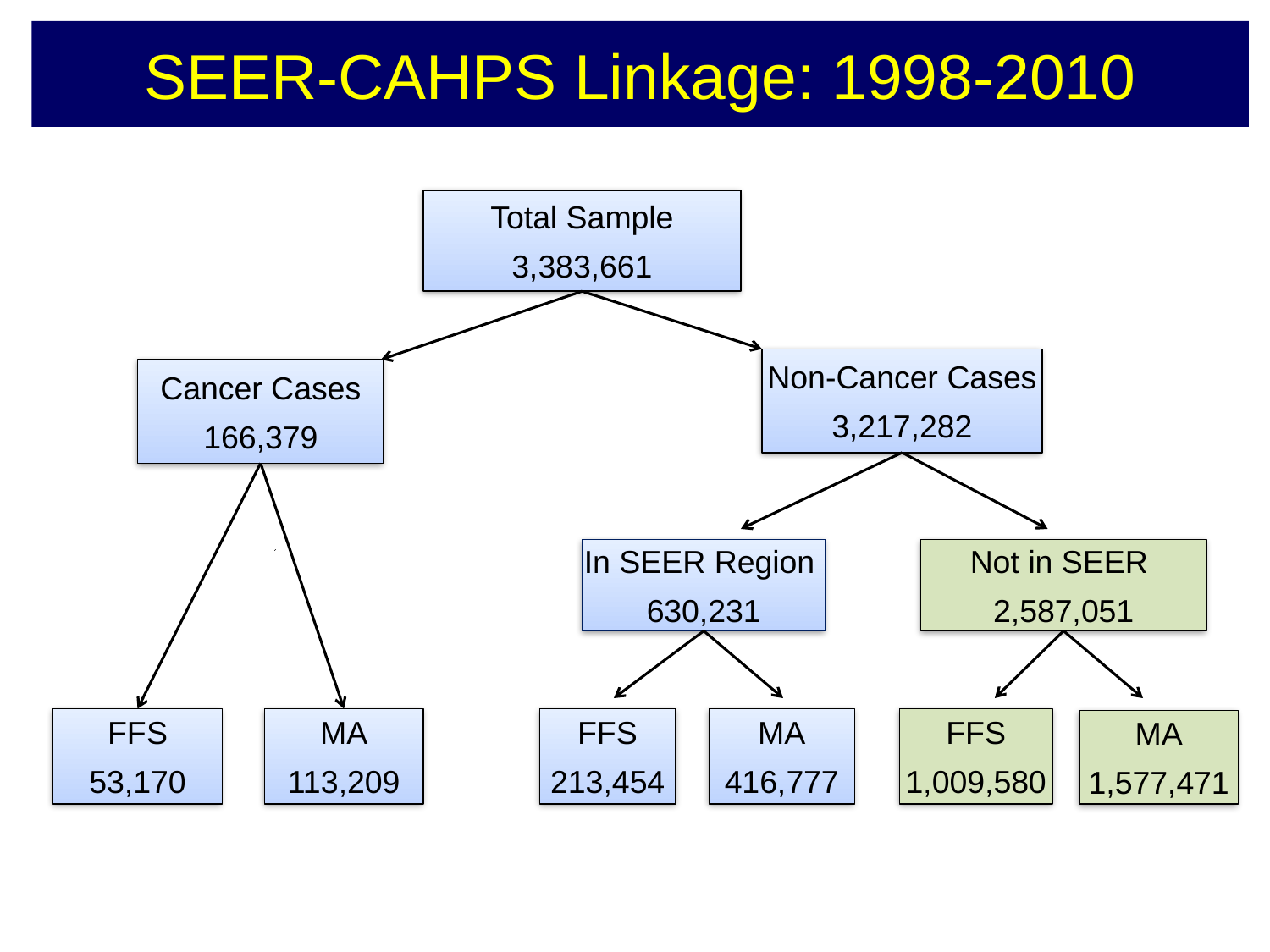

SEER-CAHPS Linkage: 1998-2010
Total Sample
3,383,661
Non-Cancer Cases
3,217,282
Cancer Cases
166,379
In SEER Region
630,231
Not in SEER
2,587,051

Knowledge
Synthesis
FFS
53,170
MA
113,209
FFS
213,454
MA
416,777
FFS
1,009,580
MA
1,577,471